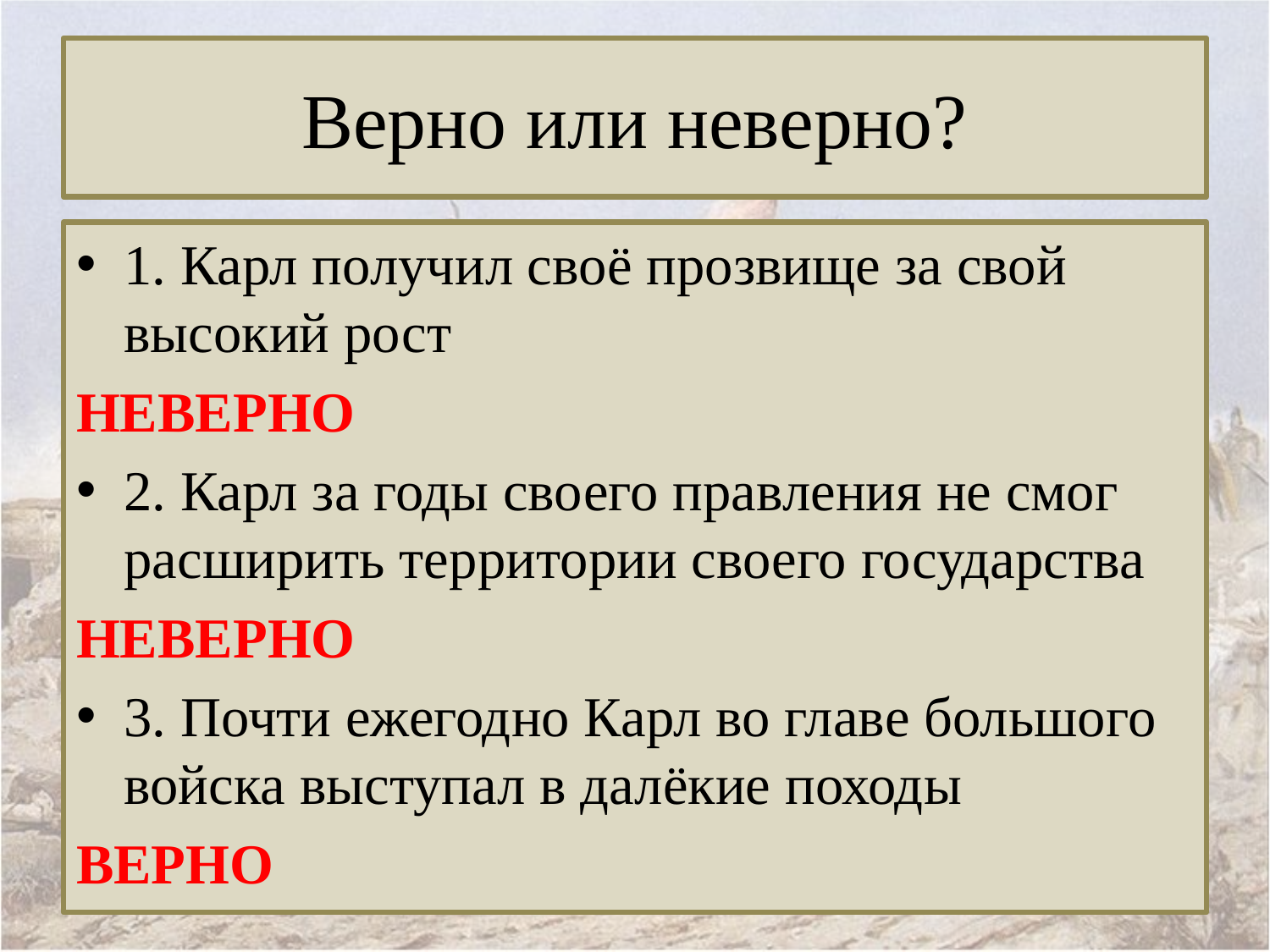

# Верно или неверно?
1. Карл получил своё прозвище за свой высокий рост
НЕВЕРНО
2. Карл за годы своего правления не смог расширить территории своего государства
НЕВЕРНО
3. Почти ежегодно Карл во главе большого войска выступал в далёкие походы
ВЕРНО